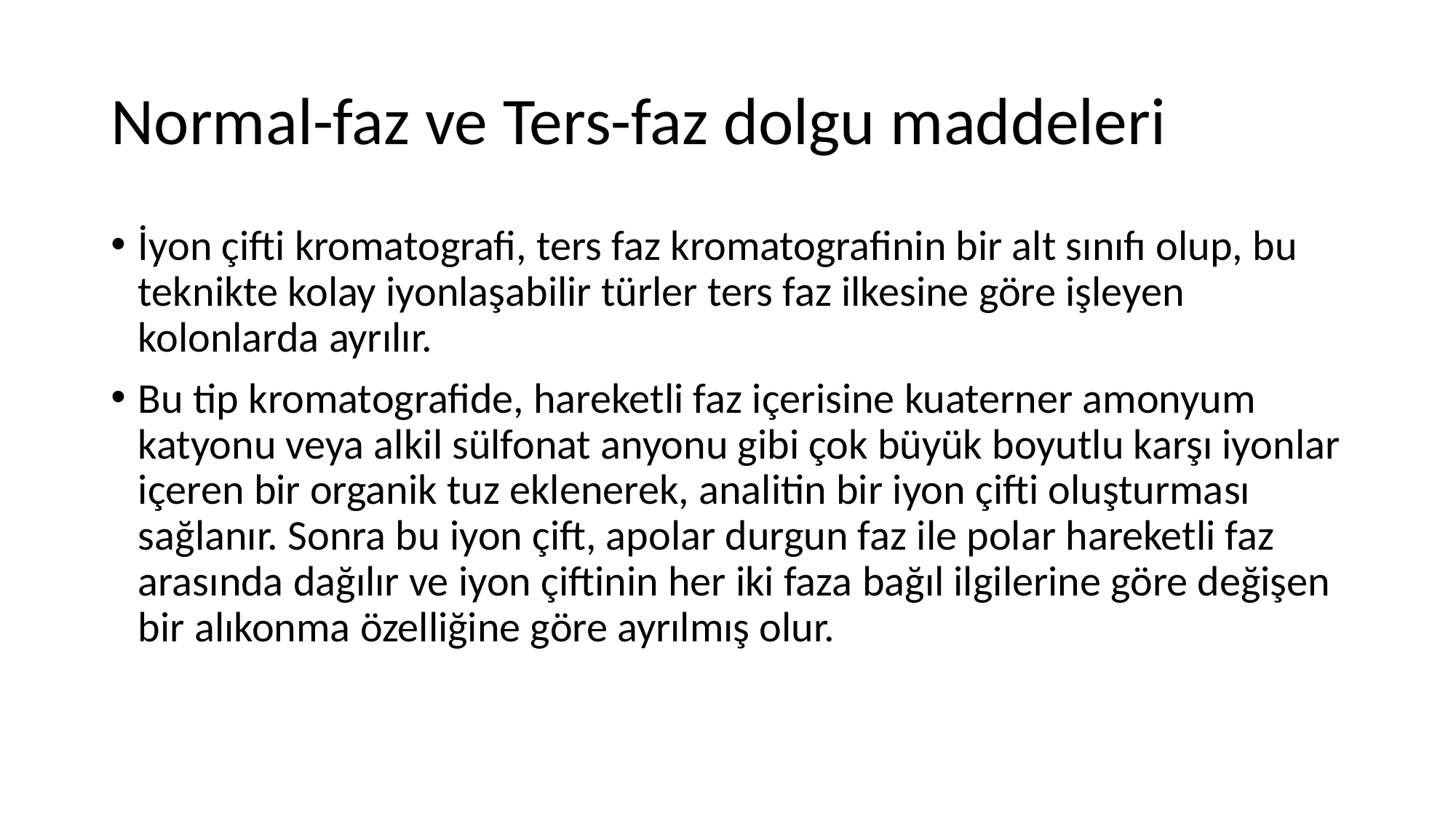

# Normal-faz ve Ters-faz dolgu maddeleri
İyon çifti kromatografi, ters faz kromatografinin bir alt sınıfı olup, bu teknikte kolay iyonlaşabilir türler ters faz ilkesine göre işleyen kolonlarda ayrılır.
Bu tip kromatografide, hareketli faz içerisine kuaterner amonyum katyonu veya alkil sülfonat anyonu gibi çok büyük boyutlu karşı iyonlar içeren bir organik tuz eklenerek, analitin bir iyon çifti oluşturması sağlanır. Sonra bu iyon çift, apolar durgun faz ile polar hareketli faz arasında dağılır ve iyon çiftinin her iki faza bağıl ilgilerine göre değişen bir alıkonma özelliğine göre ayrılmış olur.